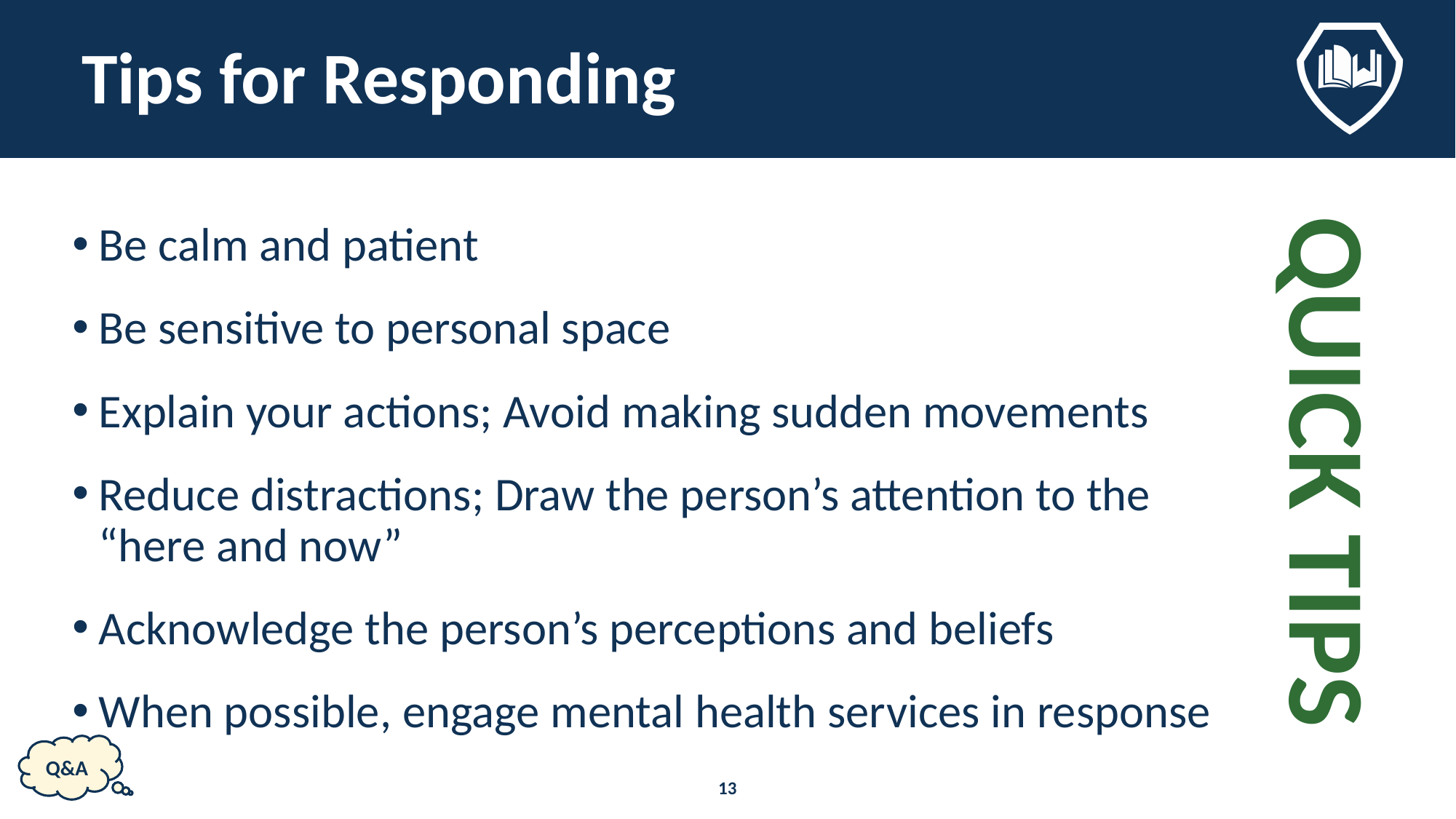

# Tips for Responding
Be calm and patient
Be sensitive to personal space
Explain your actions; Avoid making sudden movements
Reduce distractions; Draw the person’s attention to the “here and now”
Acknowledge the person’s perceptions and beliefs
When possible, engage mental health services in response
QUICK TIPS
Q&A